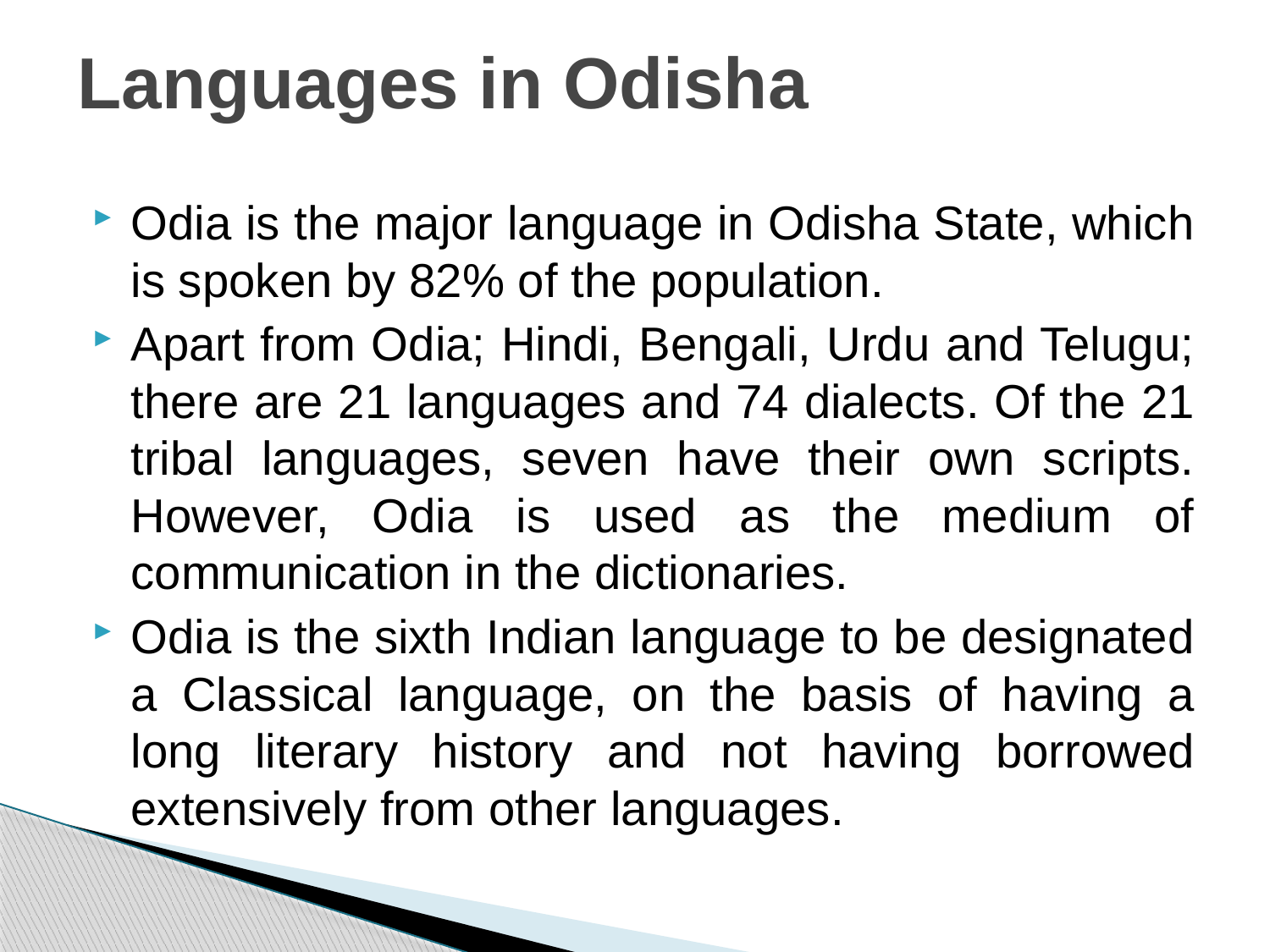

# Languages in Odisha
Odia is the major language in Odisha State, which is spoken by 82% of the population.
Apart from Odia; Hindi, Bengali, Urdu and Telugu; there are 21 languages and 74 dialects. Of the 21 tribal languages, seven have their own scripts. However, Odia is used as the medium of communication in the dictionaries.
Odia is the sixth Indian language to be designated a Classical language, on the basis of having a long literary history and not having borrowed extensively from other languages.